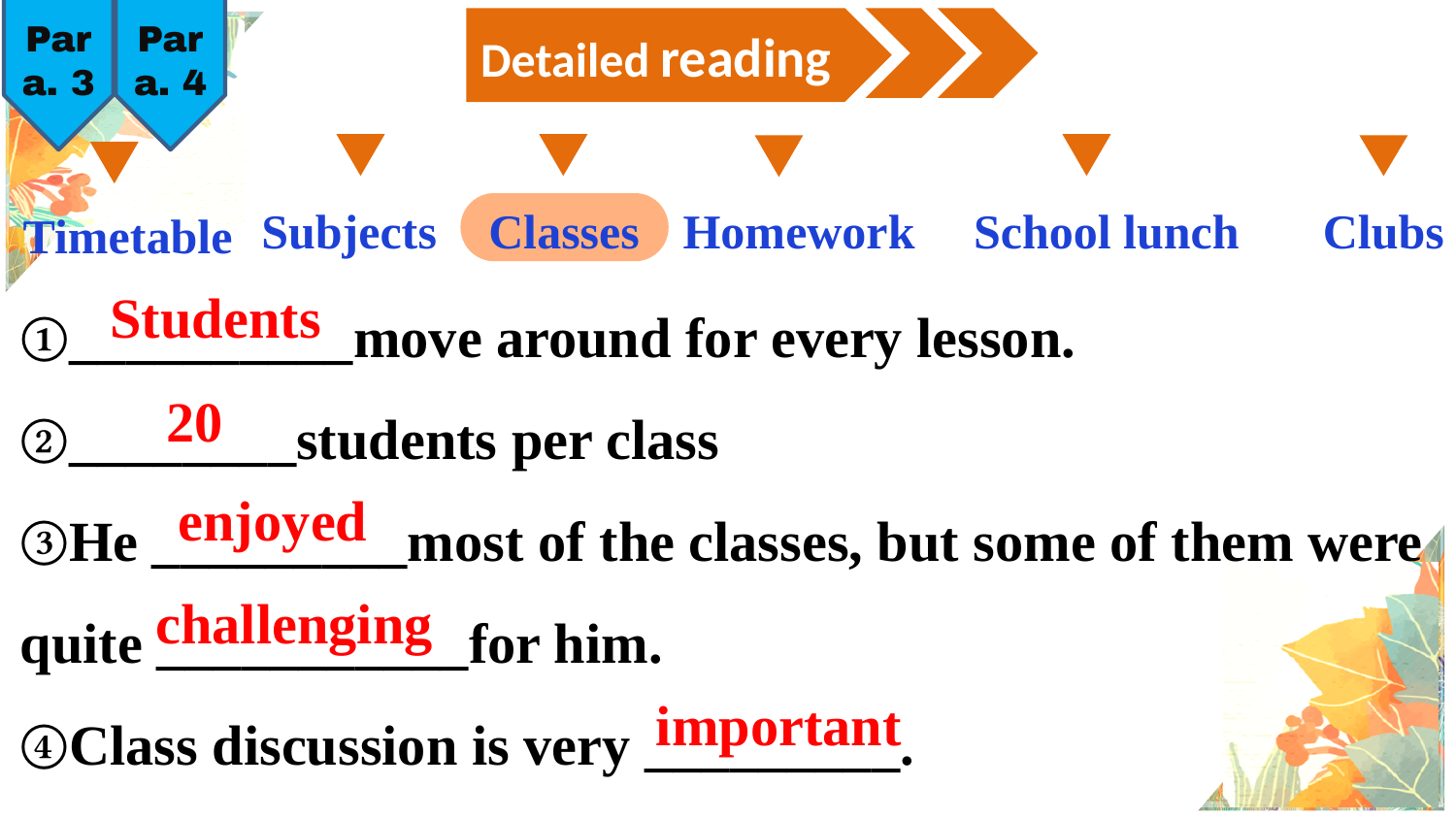

Detailed reading

Para. 4
Para. 3

Subjects
Classes
Homework

School lunch
Clubs
Timetable
①__________move around for every lesson.
②________students per class
③He _________most of the classes, but some of them were
quite ___________for him.
④Class discussion is very _________.
Students
20
enjoyed
challenging
important